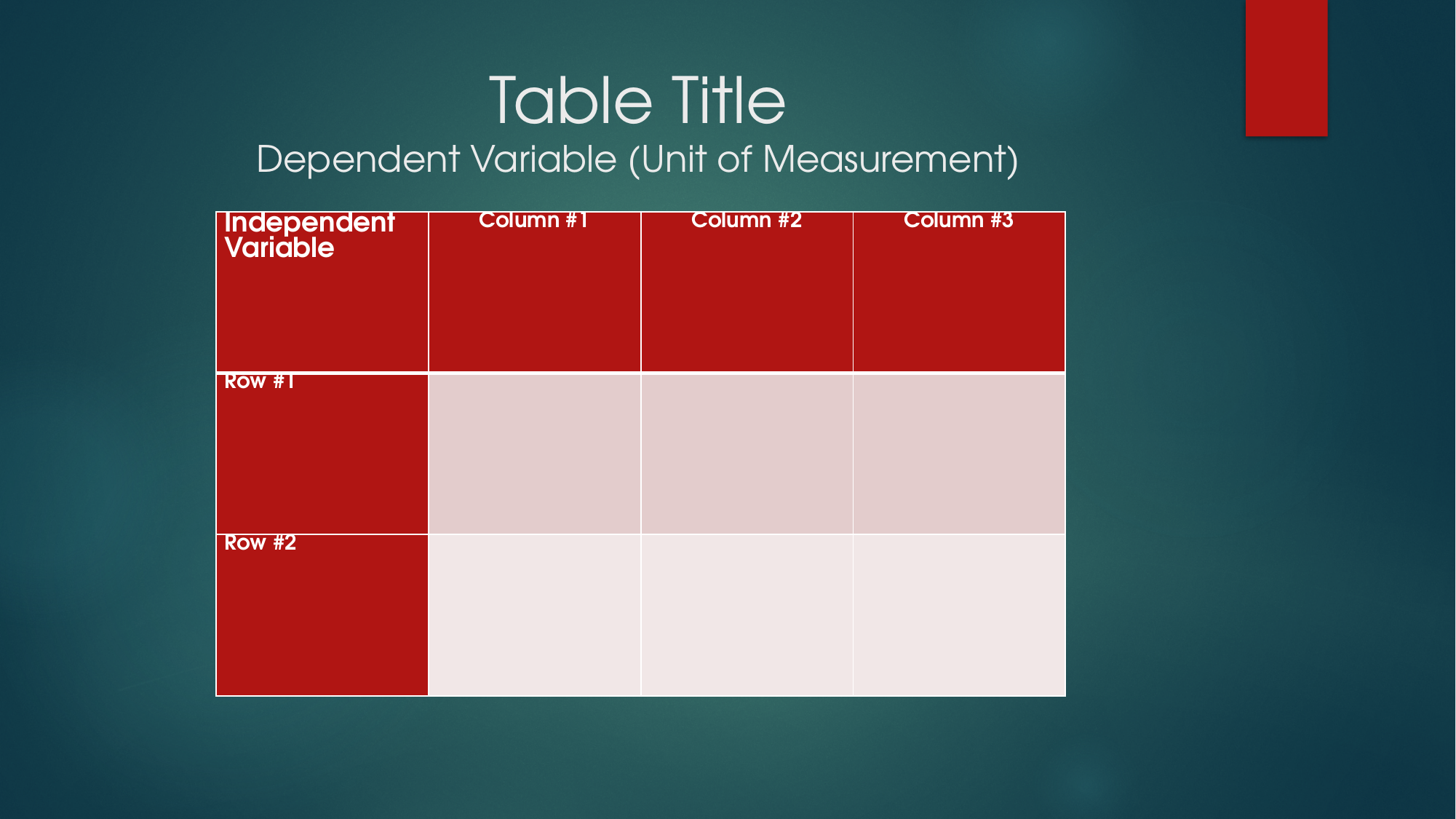

# Table Title Dependent Variable (Unit of Measurement)
| Independent Variable | Column #1 | Column #2 | Column #3 |
| --- | --- | --- | --- |
| Row #1 |  |  |  |
| Row #2 |  |  |  |